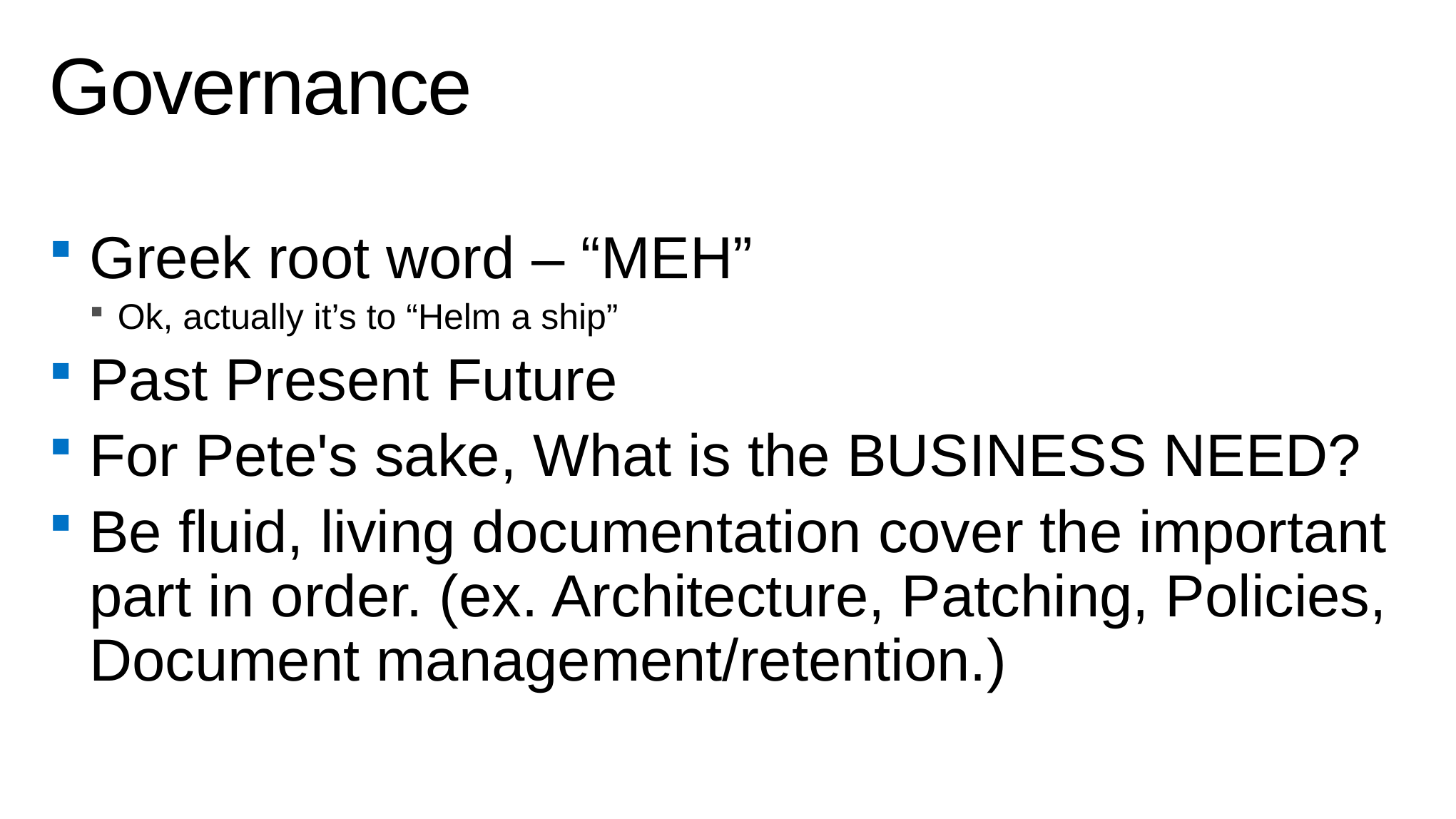

# Governance
Greek root word – “MEH”
Ok, actually it’s to “Helm a ship”
Past Present Future
For Pete's sake, What is the BUSINESS NEED?
Be fluid, living documentation cover the important part in order. (ex. Architecture, Patching, Policies, Document management/retention.)